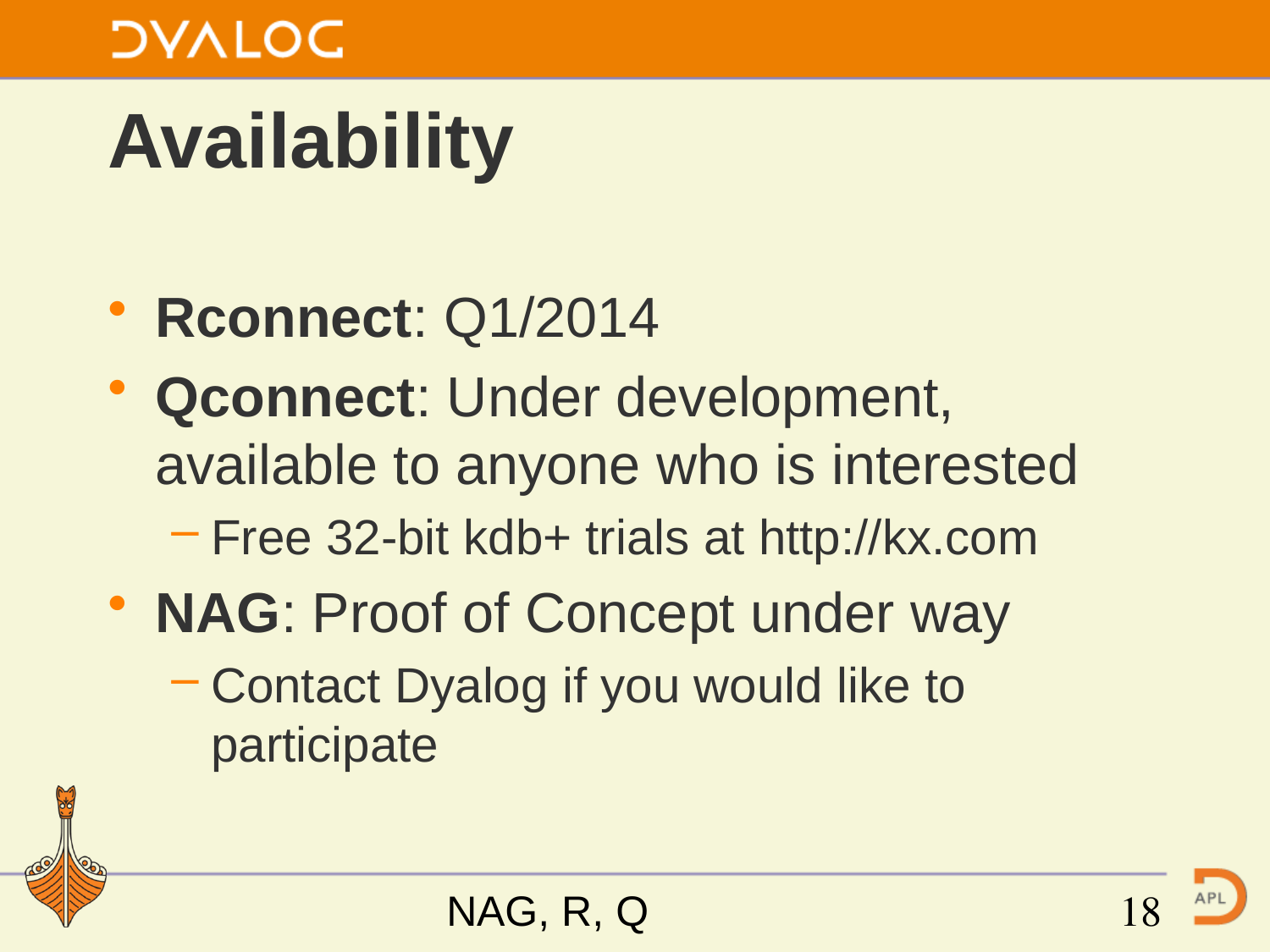

# Availability
Rconnect: Q1/2014
Qconnect: Under development, available to anyone who is interested
Free 32-bit kdb+ trials at http://kx.com
NAG: Proof of Concept under way
Contact Dyalog if you would like to participate
NAG, R, Q
18